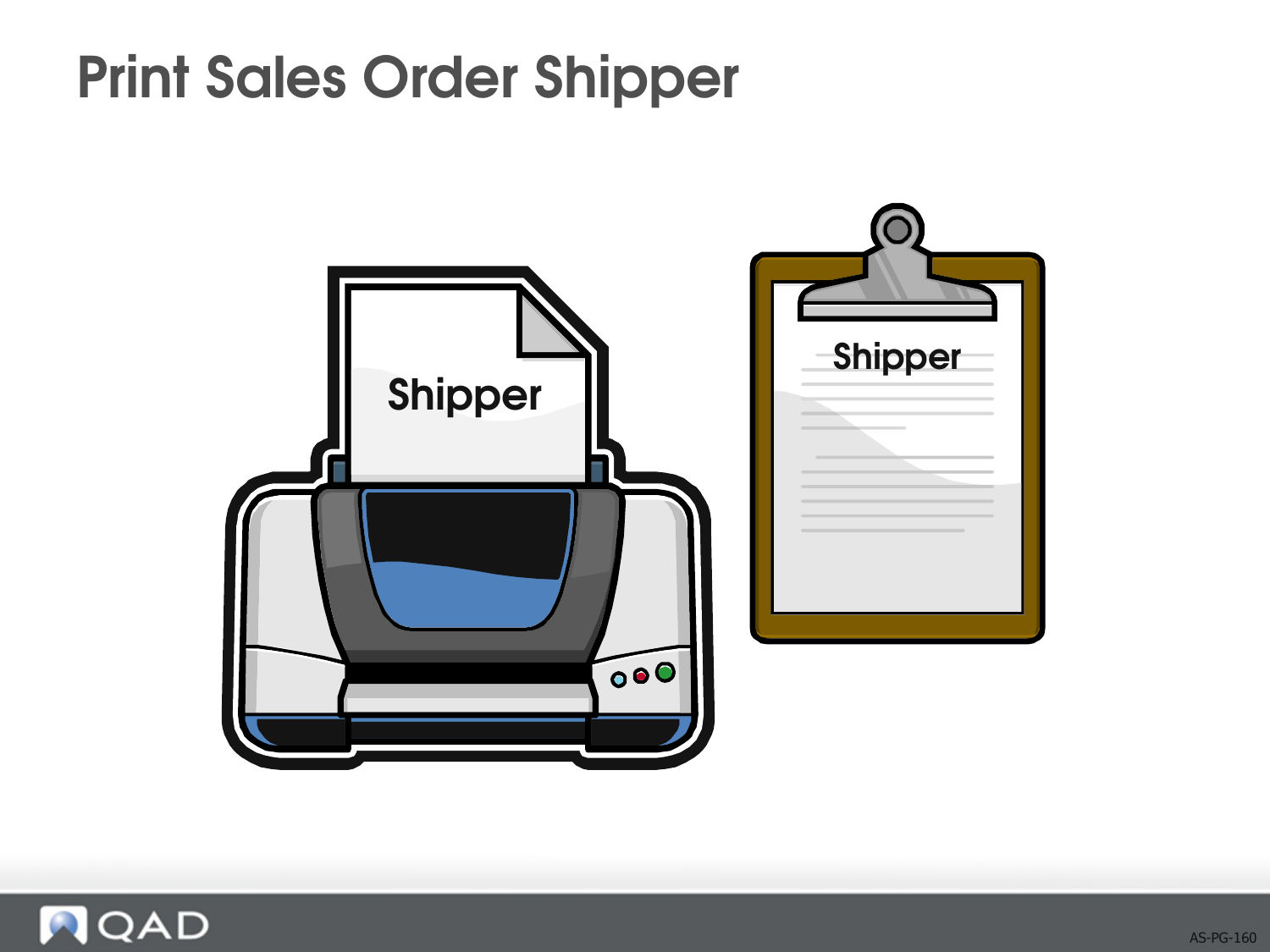

# Print Sales Order Shipper

Shipper

Shipper

AS-PG-160